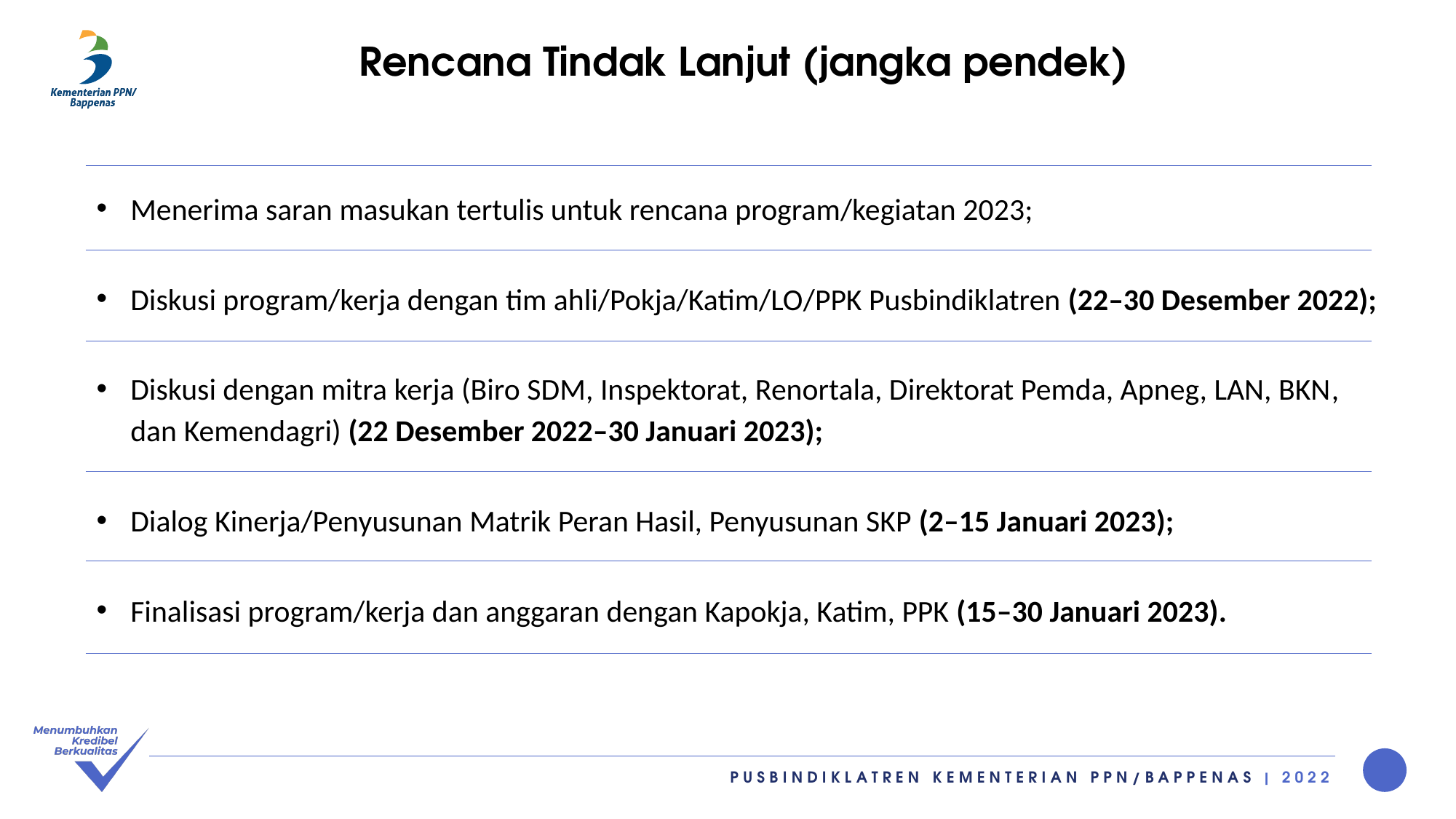

# Rencana Tindak Lanjut (jangka pendek)
Menerima saran masukan tertulis untuk rencana program/kegiatan 2023;
Diskusi program/kerja dengan tim ahli/Pokja/Katim/LO/PPK Pusbindiklatren (22–30 Desember 2022);
Diskusi dengan mitra kerja (Biro SDM, Inspektorat, Renortala, Direktorat Pemda, Apneg, LAN, BKN,
dan Kemendagri) (22 Desember 2022–30 Januari 2023);
Dialog Kinerja/Penyusunan Matrik Peran Hasil, Penyusunan SKP (2–15 Januari 2023);
Finalisasi program/kerja dan anggaran dengan Kapokja, Katim, PPK (15–30 Januari 2023).